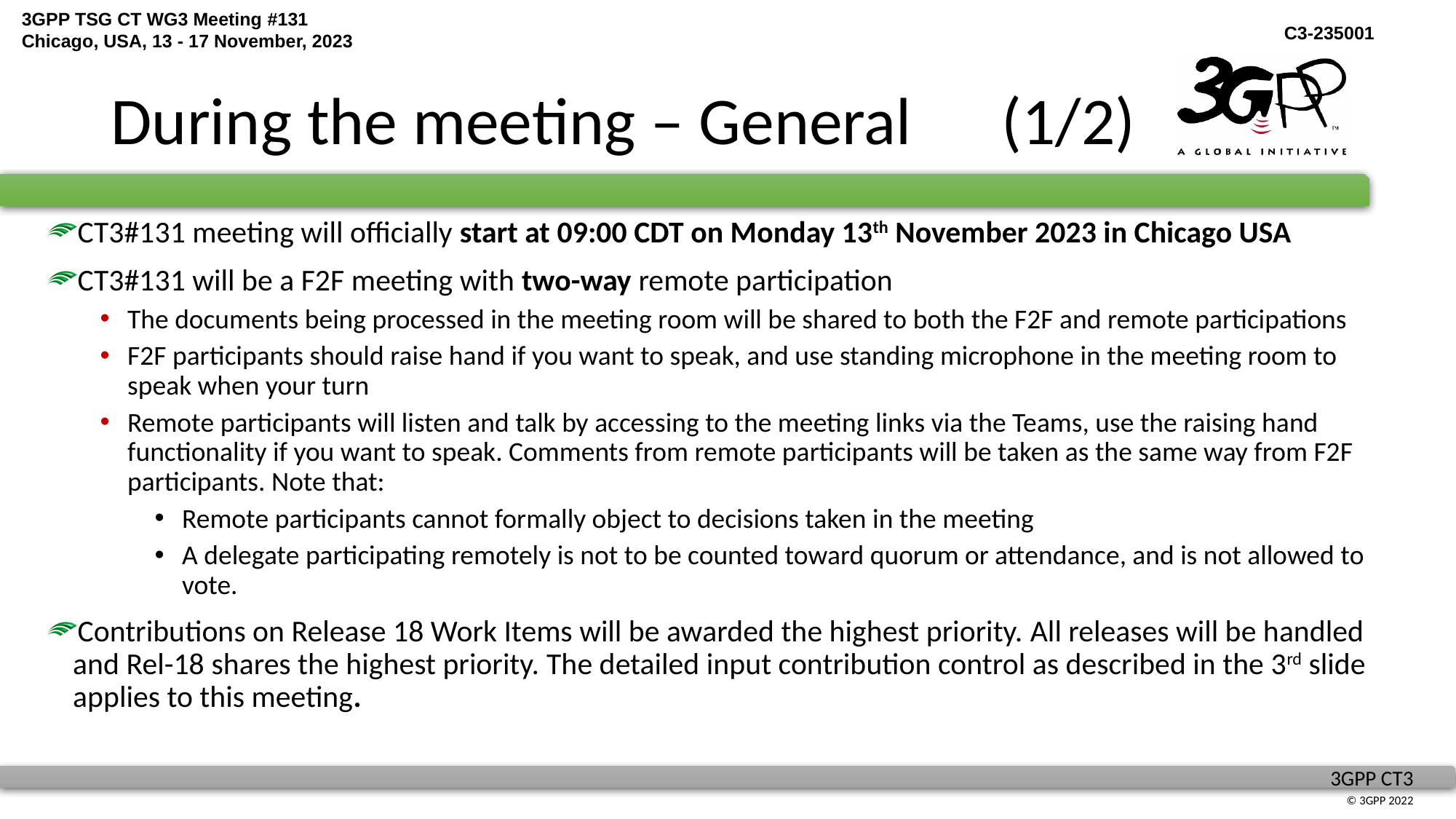

# During the meeting – General      (1/2)
CT3#131 meeting will officially start at 09:00 CDT on Monday 13th November 2023 in Chicago USA
CT3#131 will be a F2F meeting with two-way remote participation
The documents being processed in the meeting room will be shared to both the F2F and remote participations
F2F participants should raise hand if you want to speak, and use standing microphone in the meeting room to speak when your turn
Remote participants will listen and talk by accessing to the meeting links via the Teams, use the raising hand functionality if you want to speak. Comments from remote participants will be taken as the same way from F2F participants. Note that:
Remote participants cannot formally object to decisions taken in the meeting
A delegate participating remotely is not to be counted toward quorum or attendance, and is not allowed to vote.
Contributions on Release 18 Work Items will be awarded the highest priority. All releases will be handled and Rel-18 shares the highest priority. The detailed input contribution control as described in the 3rd slide applies to this meeting.